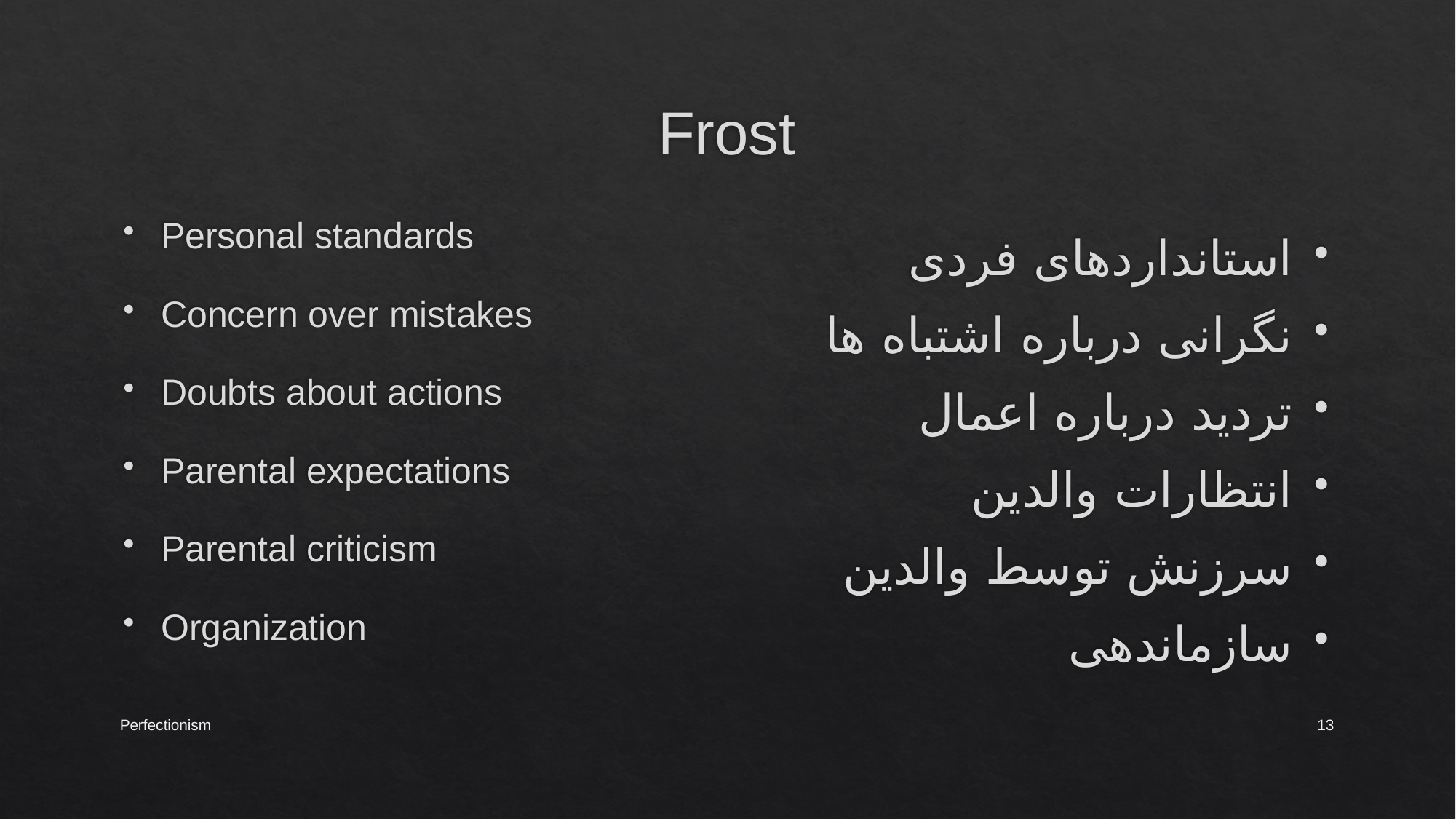

# Frost
Personal standards
Concern over mistakes
Doubts about actions
Parental expectations
Parental criticism
Organization
استانداردهای فردی
نگرانی درباره اشتباه ها
تردید درباره اعمال
انتظارات والدین
سرزنش توسط والدین
سازماندهی
Perfectionism
13